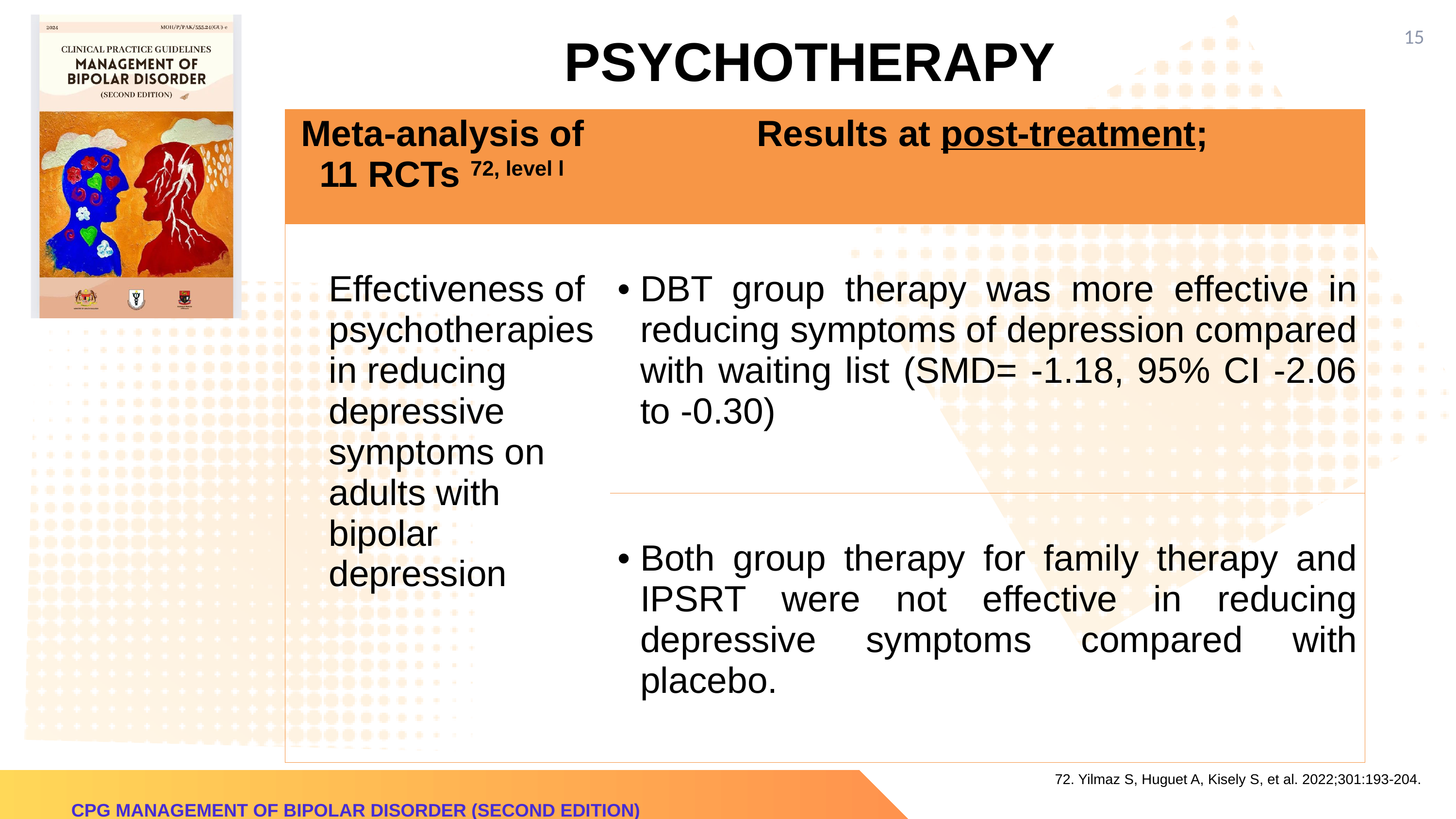

15
PSYCHOTHERAPY

| Meta-analysis of 11 RCTs 72, level l | Results at post-treatment; |
| --- | --- |
| Effectiveness of psychotherapies in reducing depressive symptoms on adults with bipolar depression | DBT group therapy was more effective in reducing symptoms of depression compared with waiting list (SMD= -1.18, 95% CI -2.06 to -0.30) |
|  | Both group therapy for family therapy and IPSRT were not effective in reducing depressive symptoms compared with placebo. |

72. Yilmaz S, Huguet A, Kisely S, et al. 2022;301:193-204.

CPG MANAGEMENT OF BIPOLAR DISORDER (SECOND EDITION)